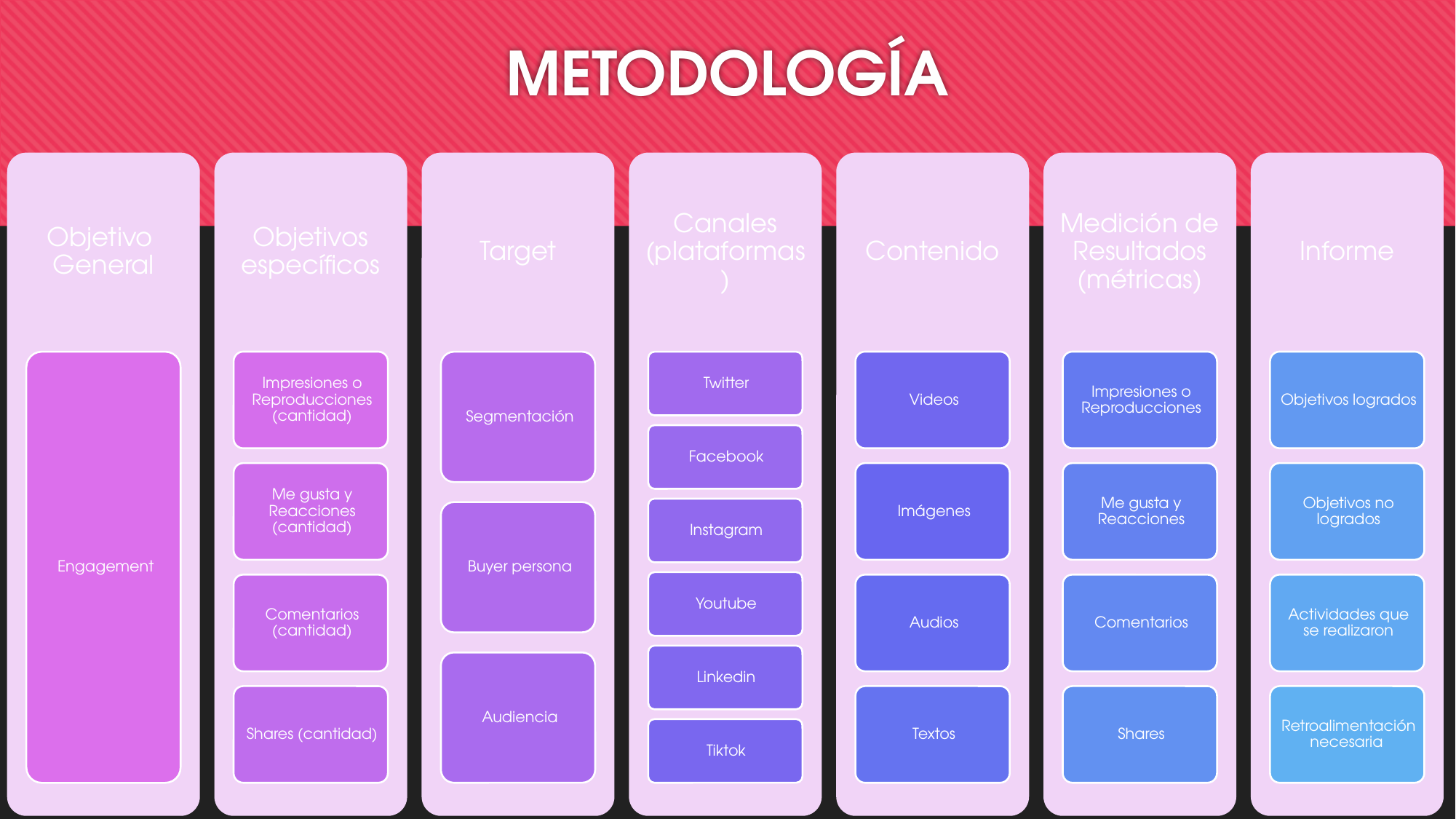

# METODOLOGÍA
Objetivo  General
Engagement
Objetivos específicos
Impresiones o Reproducciones (cantidad)
Me gusta y Reacciones (cantidad)
Comentarios (cantidad)
Shares (cantidad)
Target
Segmentación
Buyer persona
Audiencia
Canales (plataformas)
Twitter
Facebook
Instagram
Youtube
Linkedin
Tiktok
Contenido
Videos
Imágenes
Audios
Textos
Medición de Resultados (métricas)
Impresiones o Reproducciones
Me gusta y Reacciones
Comentarios
Shares
Informe
Objetivos logrados
Objetivos no logrados
Actividades que se realizaron
Retroalimentación necesaria